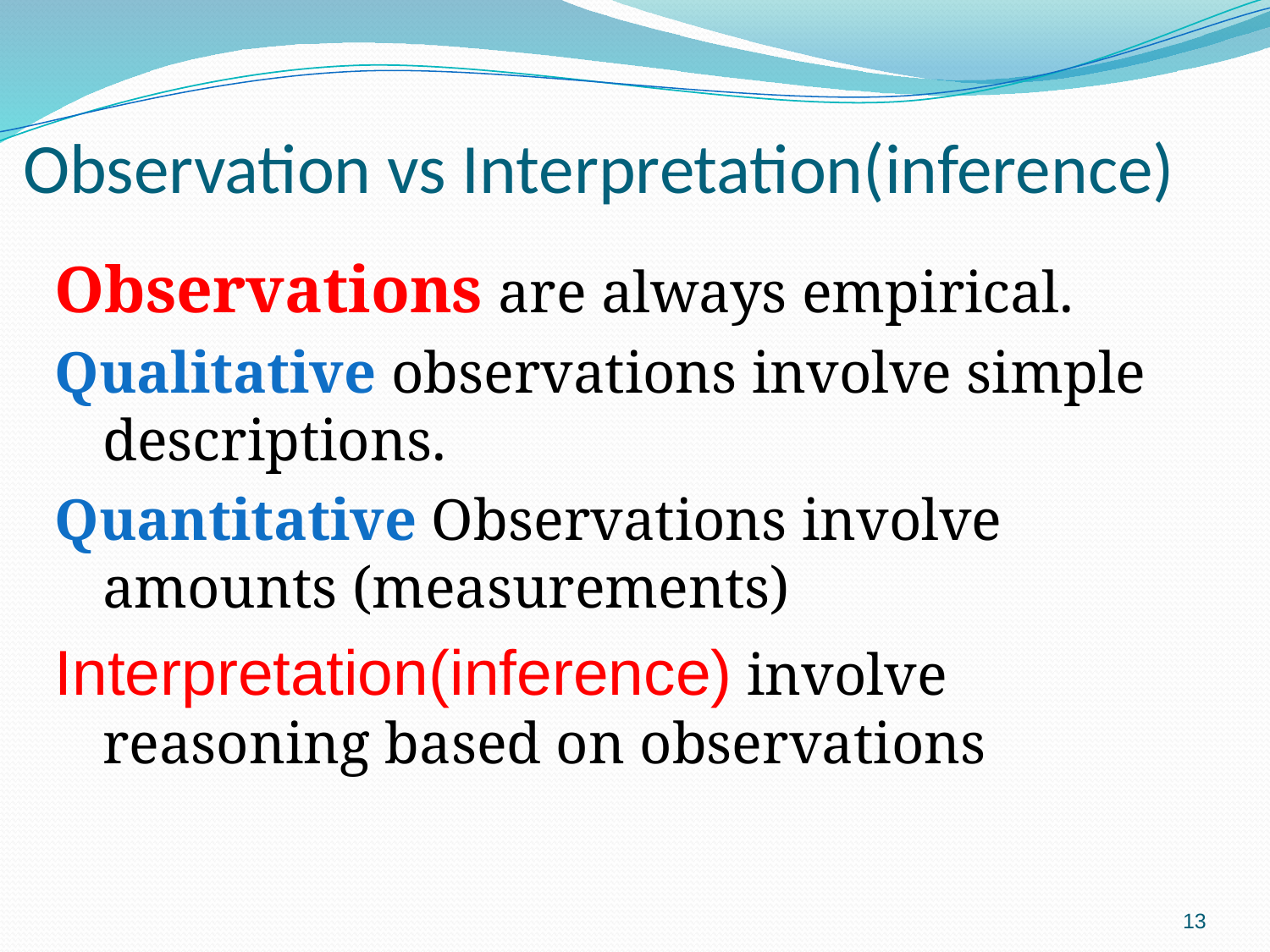

Observation vs Interpretation(inference)
Observations are always empirical.
Qualitative observations involve simple descriptions.
Quantitative Observations involve amounts (measurements)
Interpretation(inference) involve reasoning based on observations
13